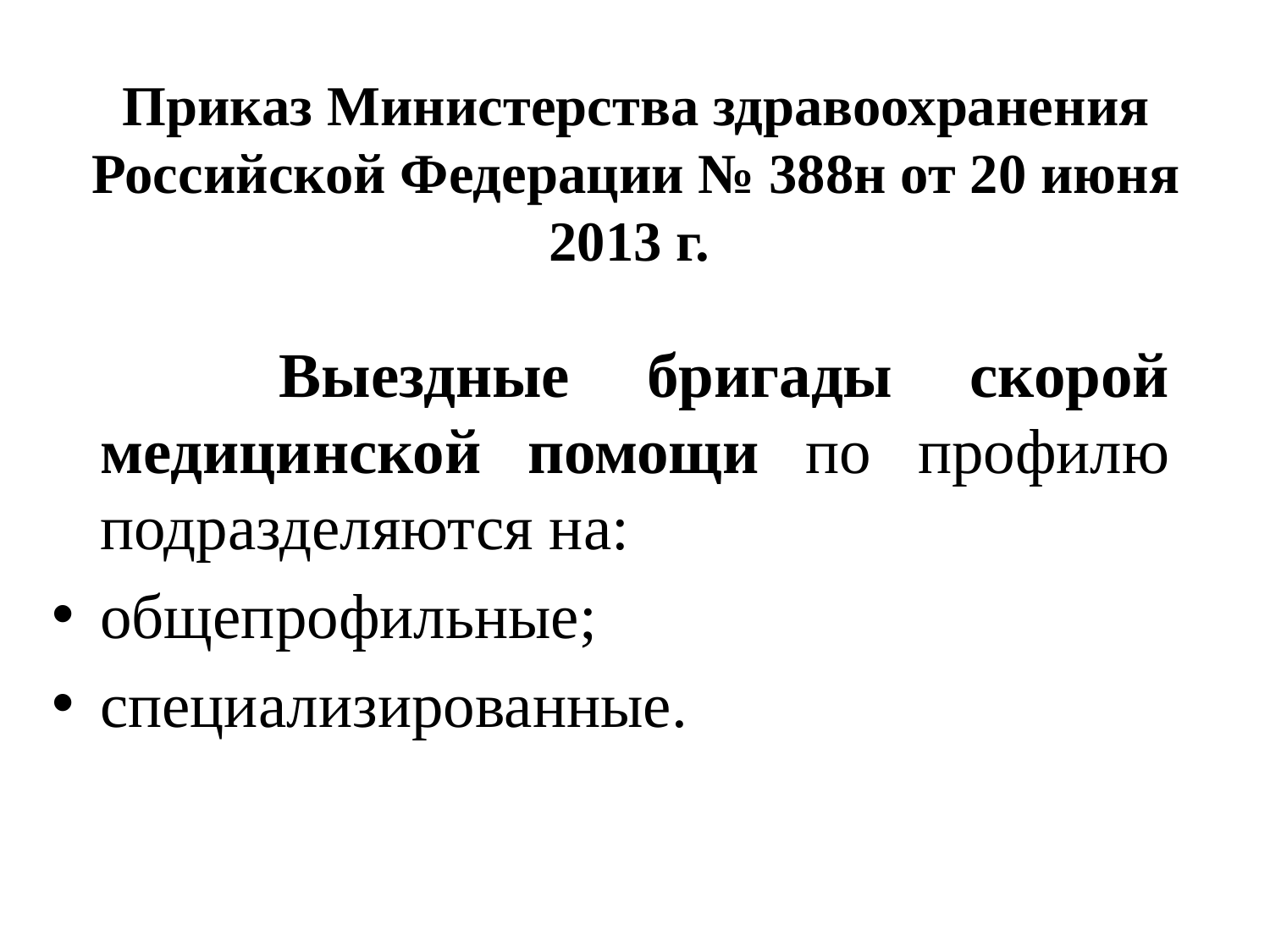

# Приказ Министерства здравоохранения Российской Федерации № 388н от 20 июня 2013 г.
   Выездные бригады скорой медицинской помощи по профилю подразделяются на:
общепрофильные;
специализированные.